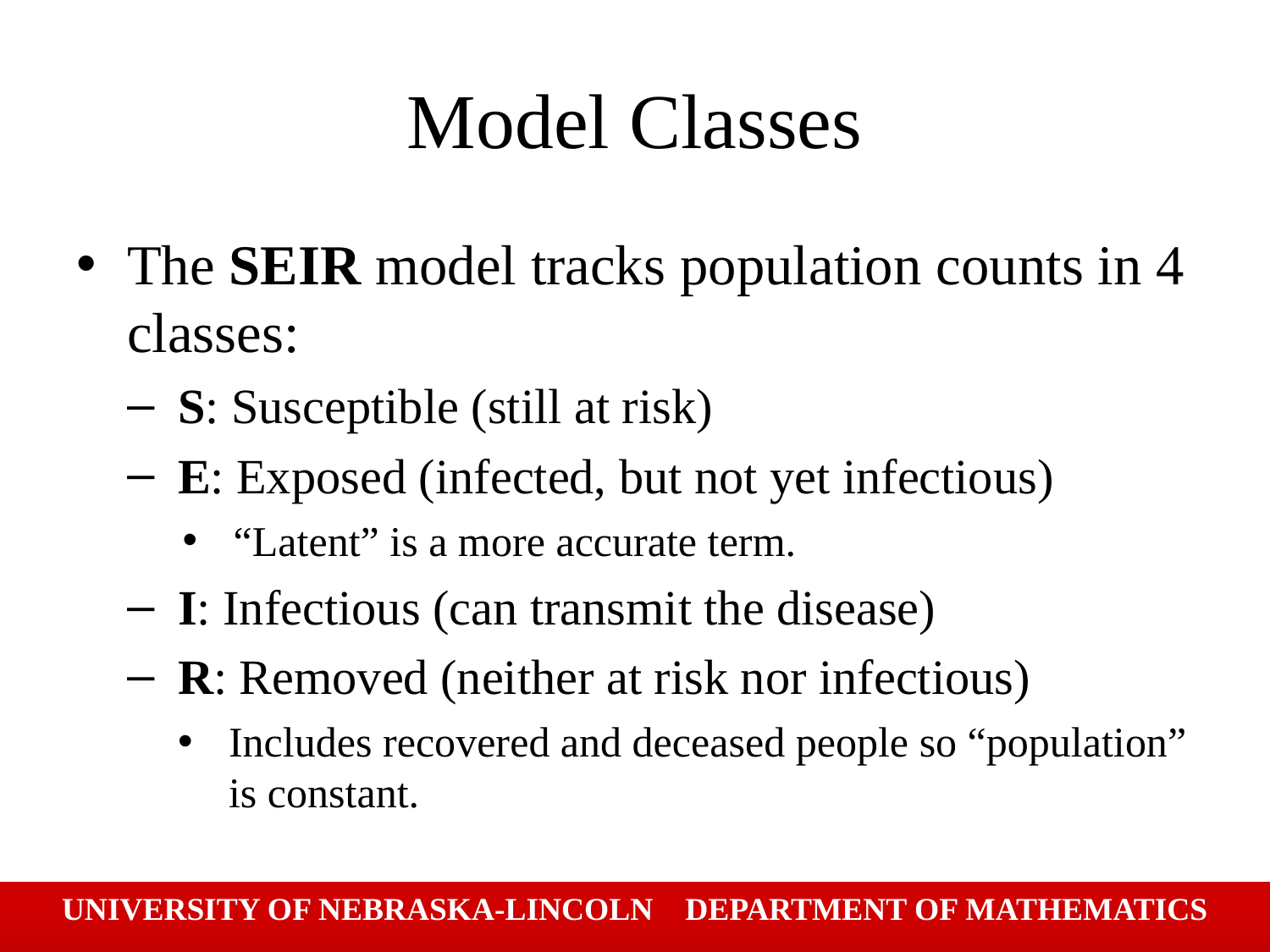

# Model Classes
The SEIR model tracks population counts in 4 classes:
S: Susceptible (still at risk)
E: Exposed (infected, but not yet infectious)
“Latent” is a more accurate term.
I: Infectious (can transmit the disease)
R: Removed (neither at risk nor infectious)
Includes recovered and deceased people so “population” is constant.